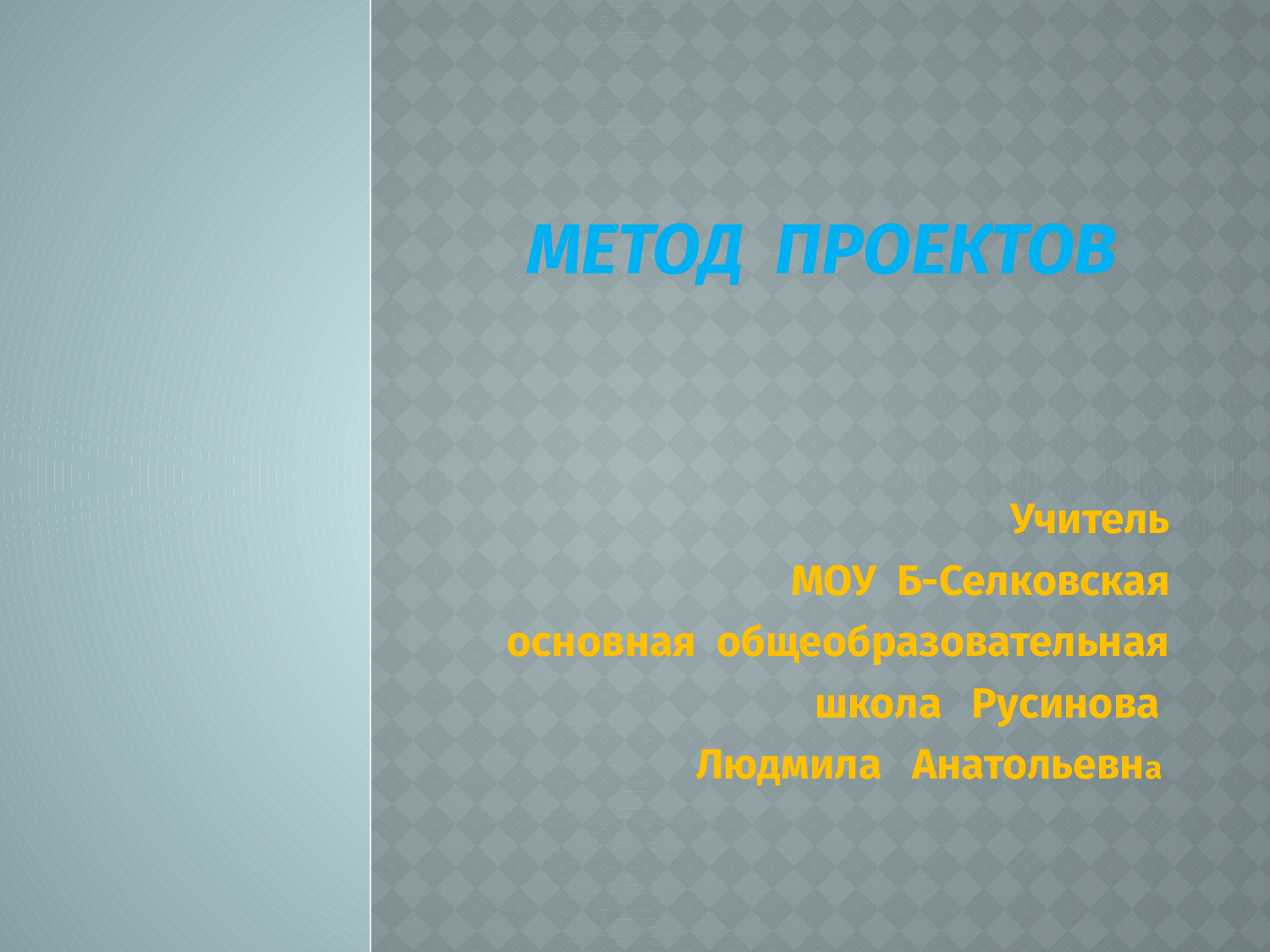

# Метод  проектов
Учитель
 МОУ  Б-Селковская
основная  общеобразовательная
школа   Русинова
Людмила   Анатольевна